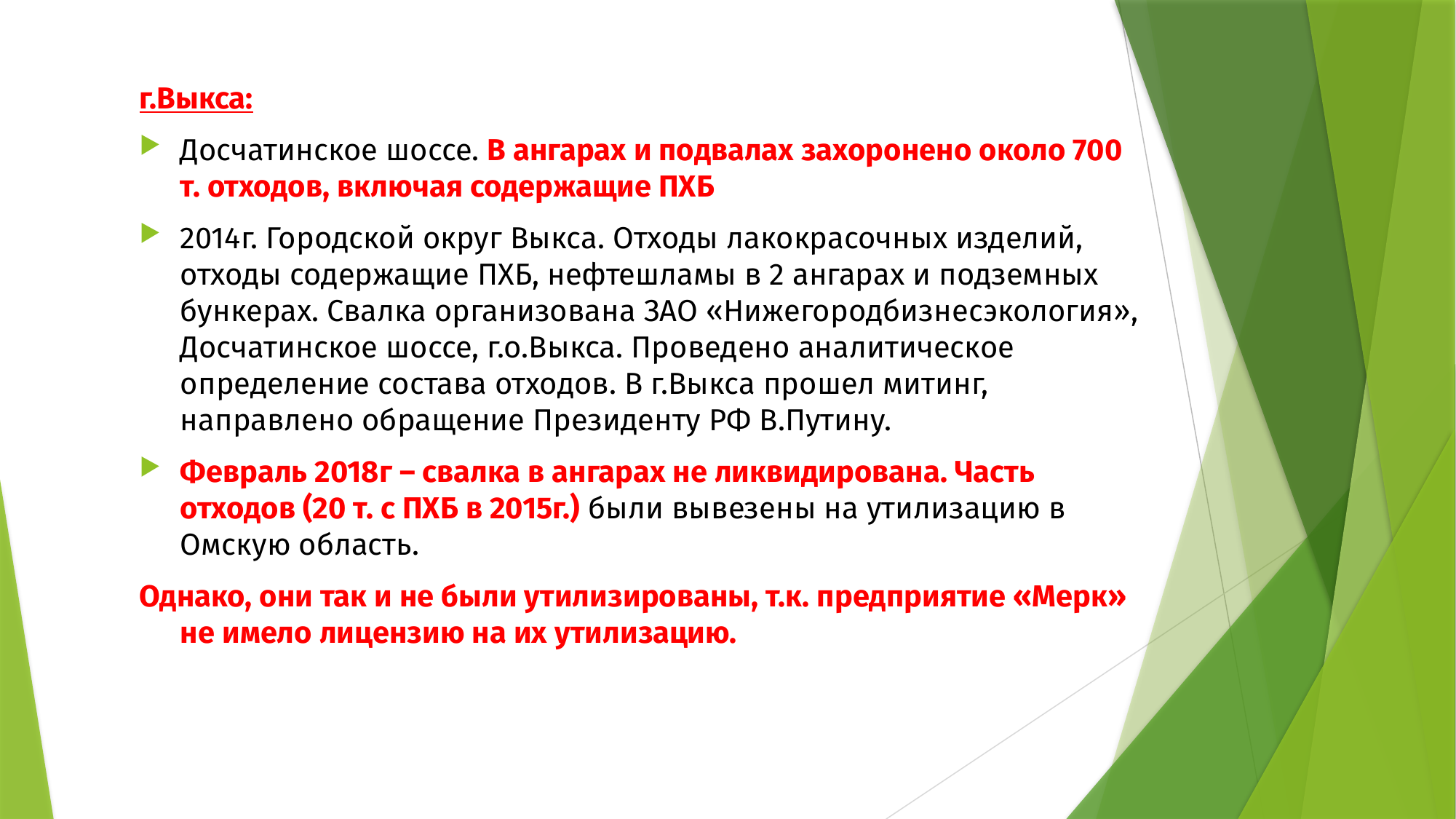

г.Выкса:
Досчатинское шоссе. В ангарах и подвалах захоронено около 700 т. отходов, включая содержащие ПХБ
2014г. Городской округ Выкса. Отходы лакокрасочных изделий, отходы содержащие ПХБ, нефтешламы в 2 ангарах и подземных бункерах. Свалка организована ЗАО «Нижегородбизнесэкология», Досчатинское шоссе, г.о.Выкса. Проведено аналитическое определение состава отходов. В г.Выкса прошел митинг, направлено обращение Президенту РФ В.Путину.
Февраль 2018г – свалка в ангарах не ликвидирована. Часть отходов (20 т. с ПХБ в 2015г.) были вывезены на утилизацию в Омскую область.
Однако, они так и не были утилизированы, т.к. предприятие «Мерк» не имело лицензию на их утилизацию.